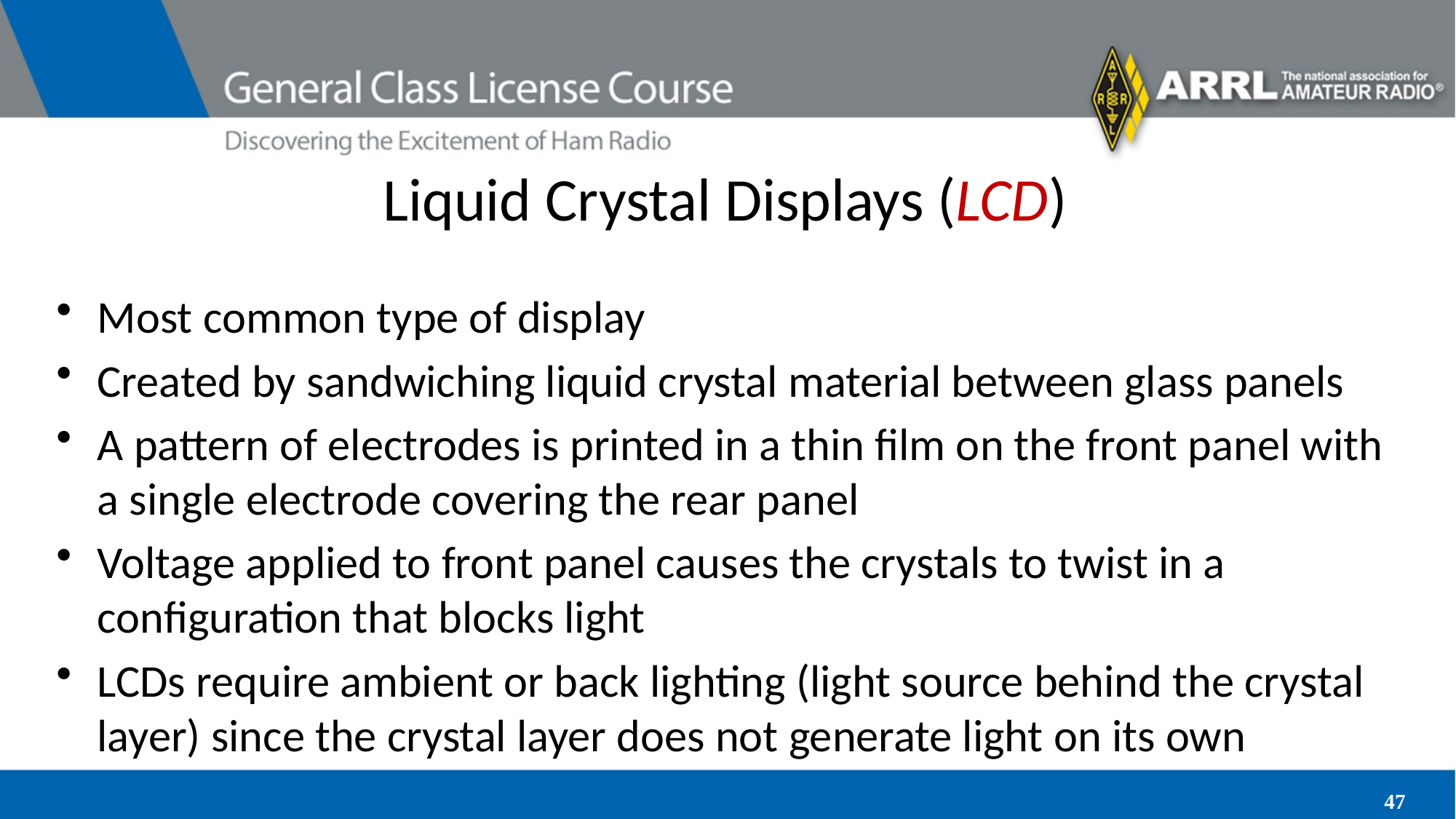

# Liquid Crystal Displays (LCD)
Most common type of display
Created by sandwiching liquid crystal material between glass panels
A pattern of electrodes is printed in a thin film on the front panel with a single electrode covering the rear panel
Voltage applied to front panel causes the crystals to twist in a configuration that blocks light
LCDs require ambient or back lighting (light source behind the crystal layer) since the crystal layer does not generate light on its own